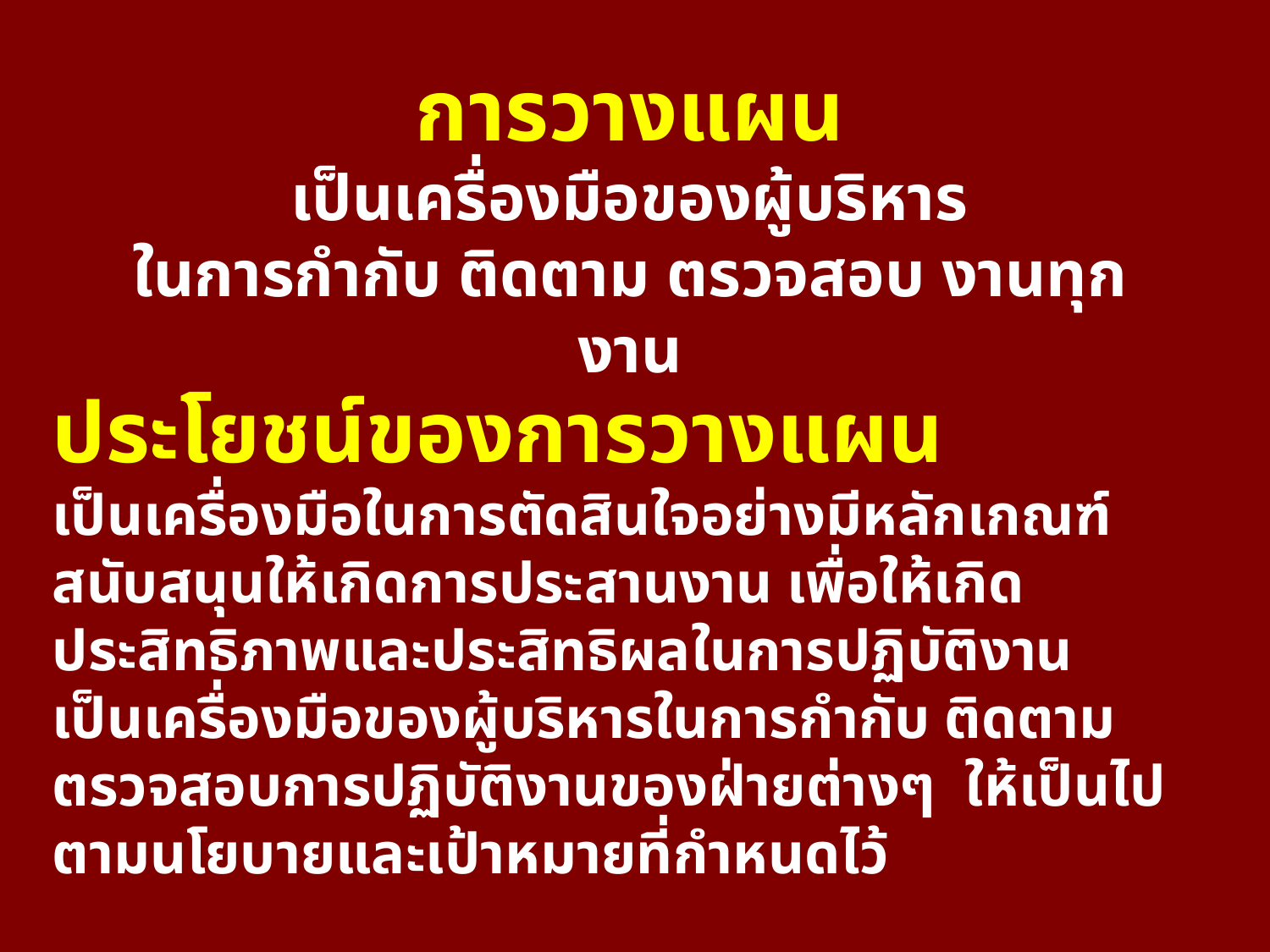

การวางแผน
เป็นเครื่องมือของผู้บริหาร
ในการกำกับ ติดตาม ตรวจสอบ งานทุกงาน
ประโยชน์ของการวางแผน
เป็นเครื่องมือในการตัดสินใจอย่างมีหลักเกณฑ์     สนับสนุนให้เกิดการประสานงาน เพื่อให้เกิดประสิทธิภาพและประสิทธิผลในการปฏิบัติงาน        เป็นเครื่องมือของผู้บริหารในการกำกับ ติดตาม ตรวจสอบการปฏิบัติงานของฝ่ายต่างๆ  ให้เป็นไปตามนโยบายและเป้าหมายที่กำหนดไว้